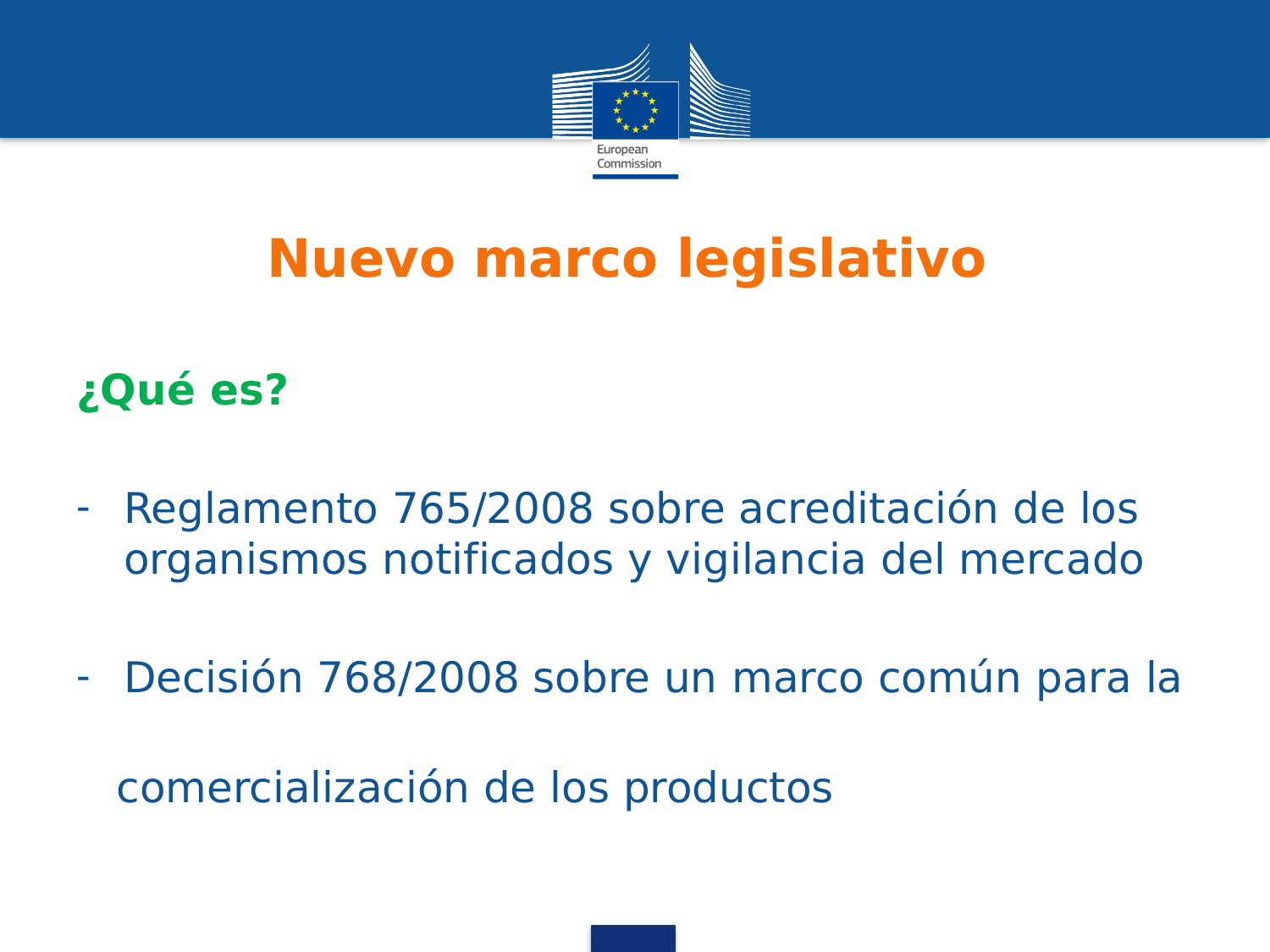

# Nuevo marco legislativo
¿Qué es?

Reglamento 765/2008 sobre acreditación de los organismos notificados y vigilancia del mercado

Decisión 768/2008 sobre un marco común para la
   comercialización de los productos